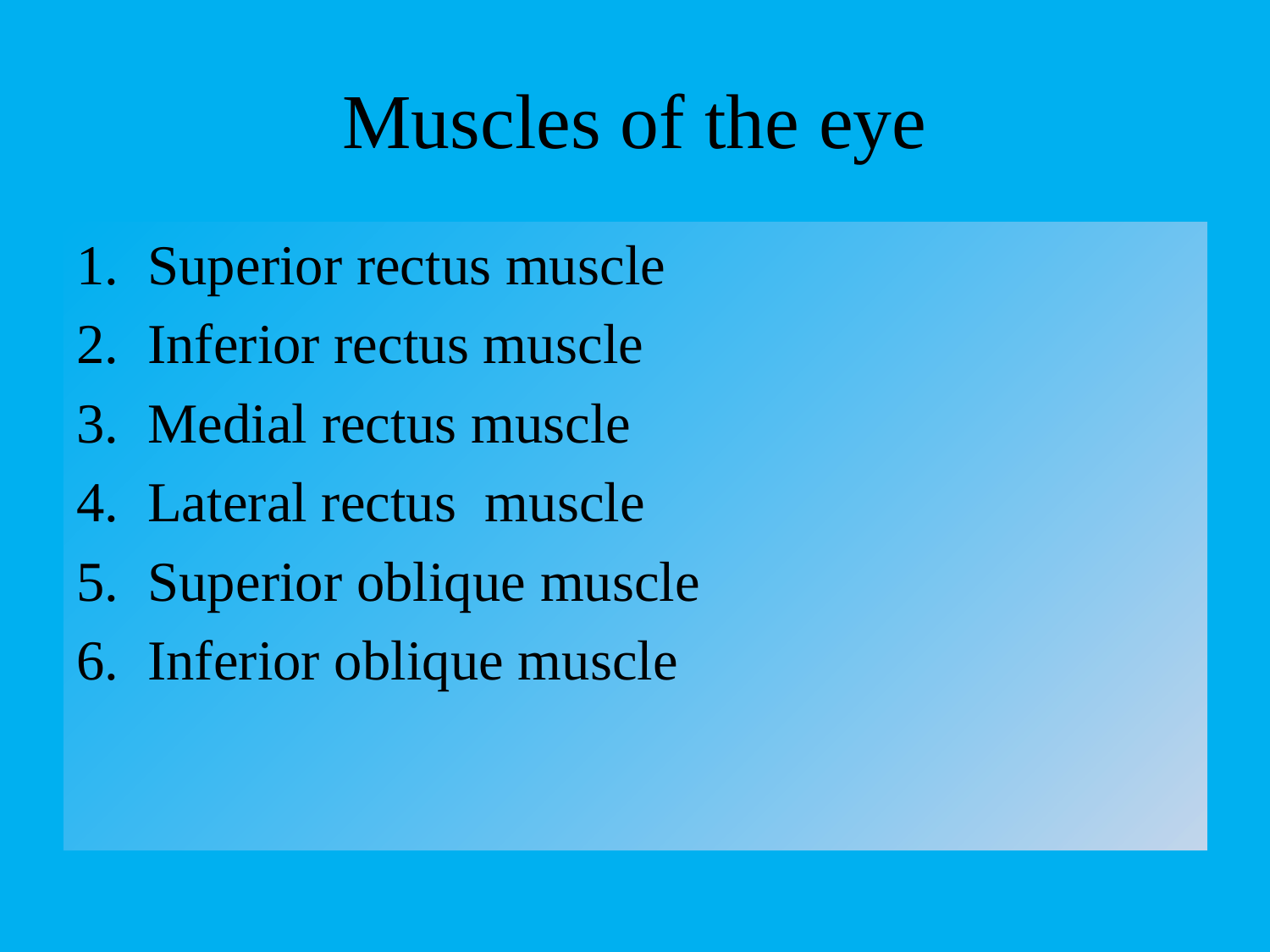

# Muscles of the eye
Superior rectus muscle
Inferior rectus muscle
Medial rectus muscle
Lateral rectus  muscle
Superior oblique muscle
Inferior oblique muscle